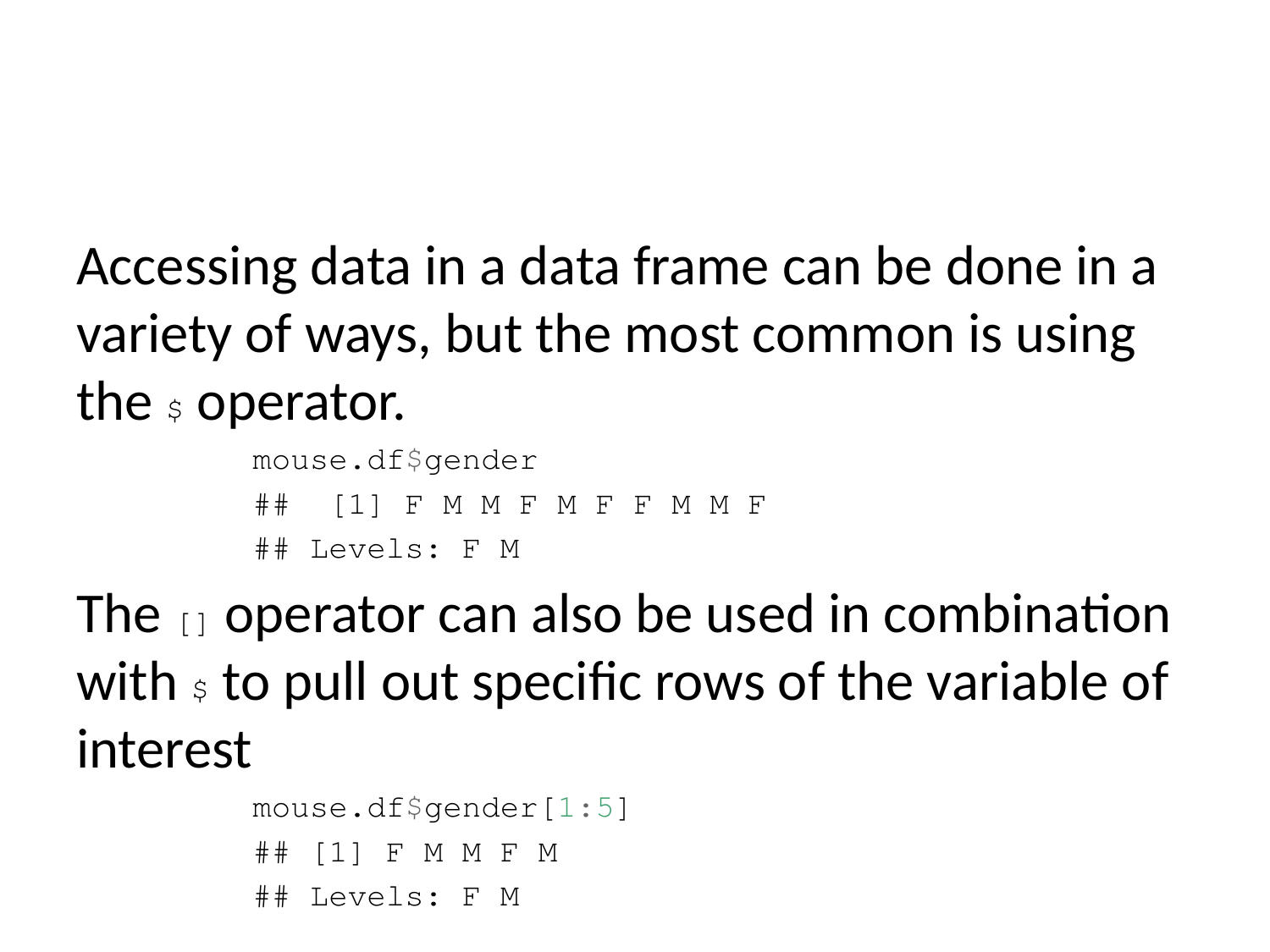

Accessing data in a data frame can be done in a variety of ways, but the most common is using the $ operator.
mouse.df$gender
##  [1] F M M F M F F M M F
## Levels: F M
The [] operator can also be used in combination with $ to pull out specific rows of the variable of interest
mouse.df$gender[1:5]
## [1] F M M F M
## Levels: F M